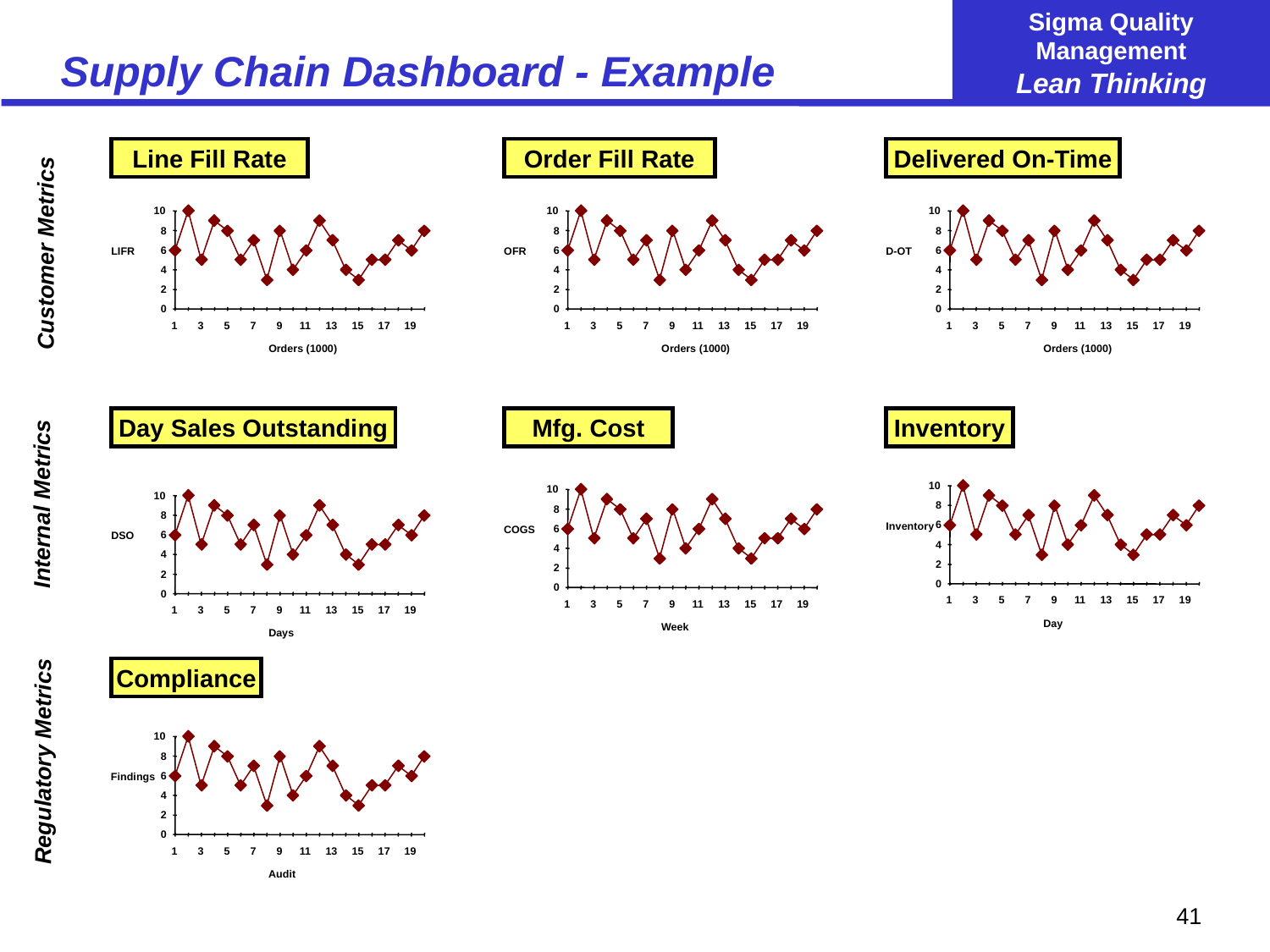

# Supply Chain Dashboard - Example
Line Fill Rate
Order Fill Rate
Delivered On-Time

10
10
10

8
8
8

Customer Metrics

6
6
6
LIFR
OFR
D-OT

4
4
4

2
2
2

0
0
0

1
3
5
7
9
11
13
15
17
19
1
3
5
7
9
11
13
15
17
19
1
3
5
7
9
11
13
15
17
19
Orders (1000)
Orders (1000)
Orders (1000)
Day Sales Outstanding
Mfg. Cost
Inventory

10

10

Internal Metrics

10

8

8

8

6

Inventory

6
COGS

6

DSO

4

4

4

2

2

2

0
0

0

1
3
5
7
9
11
13
15
17
19
1
3
5
7
9
11
13
15
17
19
1
3
5
7
9
11
13
15
17
19
Day
Week
Days
Compliance

10

Regulatory Metrics
8

6
Findings

4

2

0

1
3
5
7
9
11
13
15
17
19
Audit